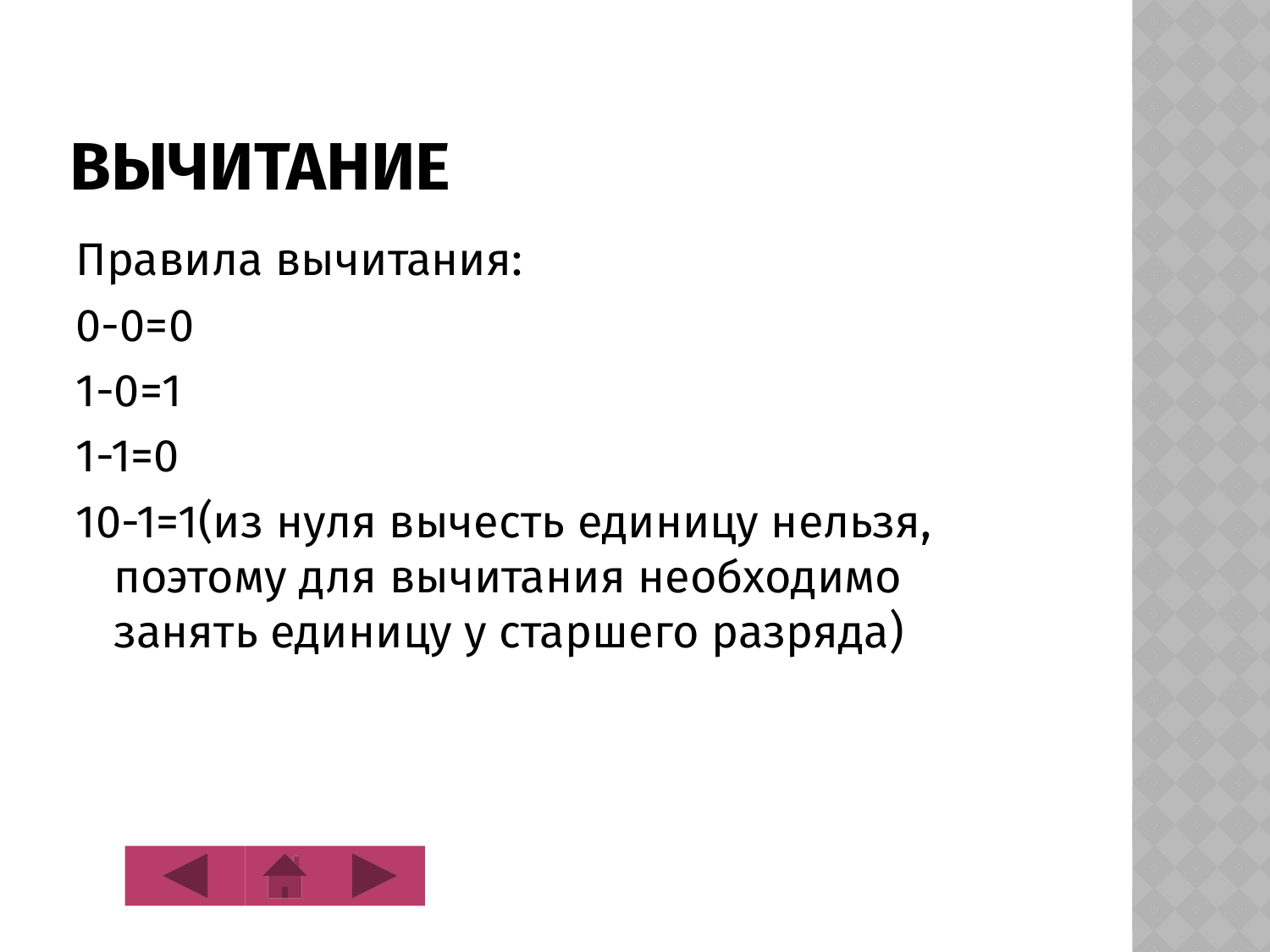

# Вычитание
Правила вычитания:
0-0=0
1-0=1
1-1=0
10-1=1(из нуля вычесть единицу нельзя, поэтому для вычитания необходимо занять единицу у старшего разряда)